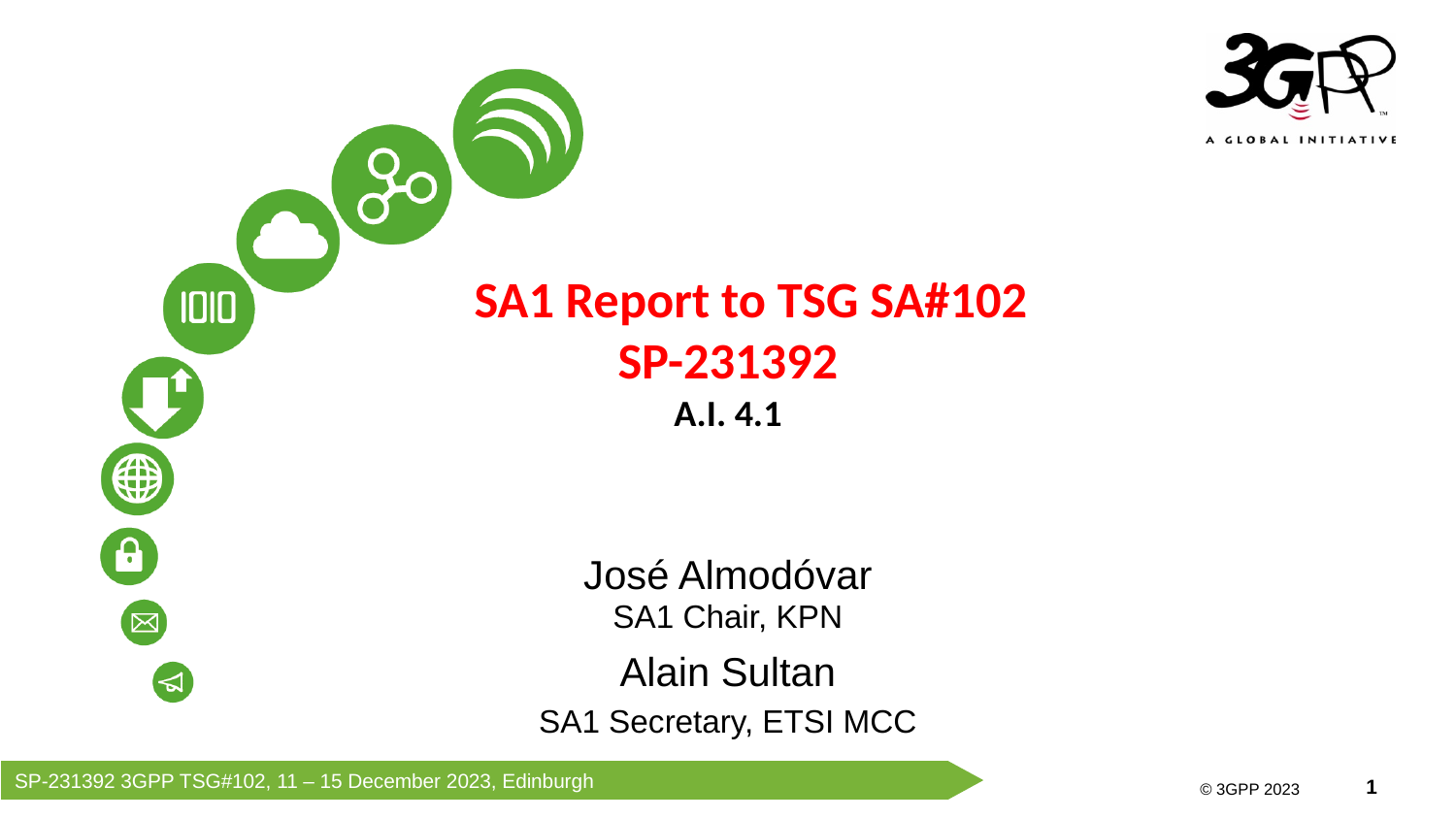

SA1 Report to TSG SA#102
SP-231392
A.I. 4.1
José Almodóvar
SA1 Chair, KPN
Alain Sultan
SA1 Secretary, ETSI MCC

SP-231392 3GPP TSG#102, 11 – 15 December 2023, Edinburgh

© 3GPP 2023